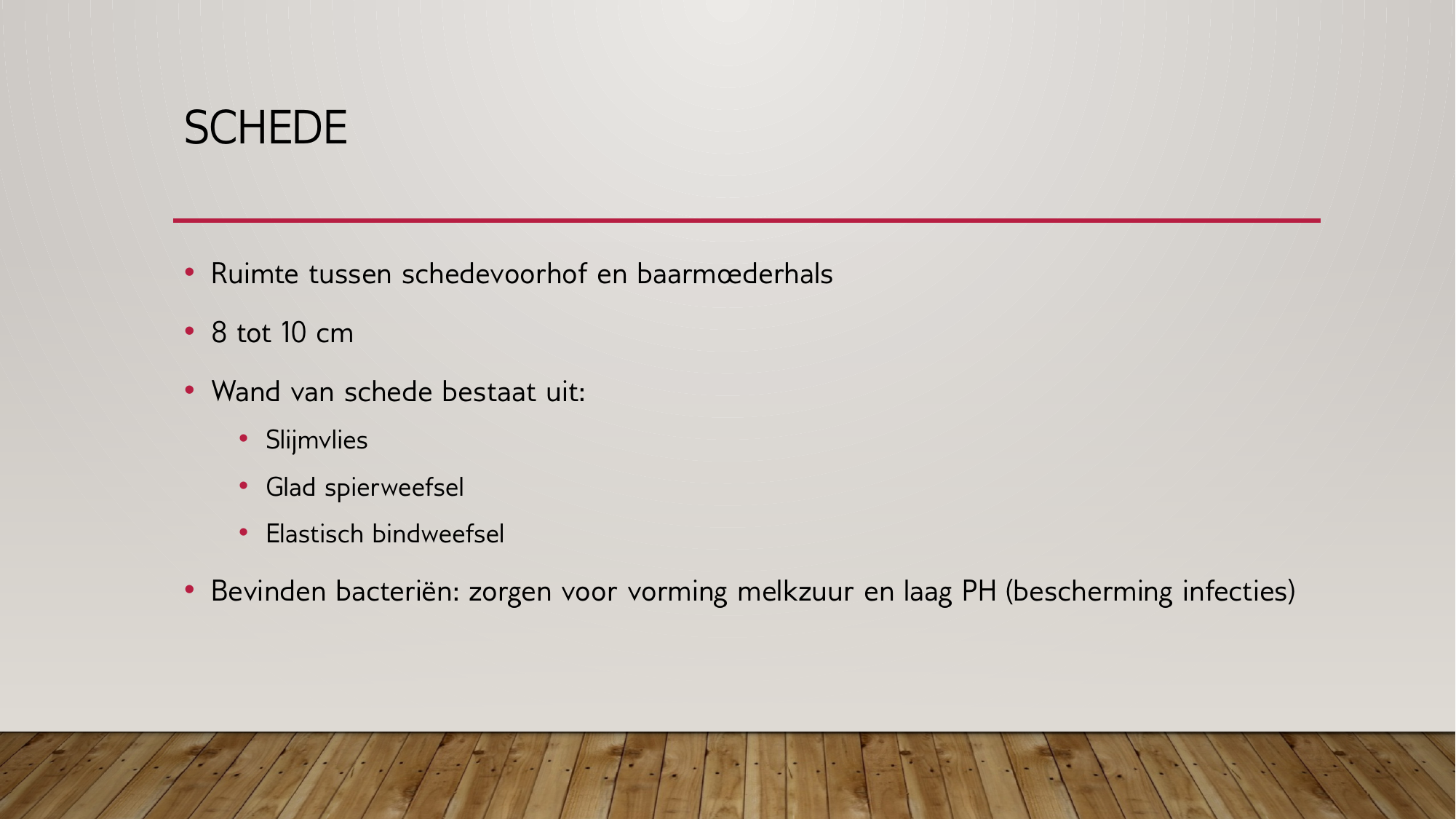

# Schede
Ruimte tussen schedevoorhof en baarmoederhals
8 tot 10 cm
Wand van schede bestaat uit:
Slijmvlies
Glad spierweefsel
Elastisch bindweefsel
Bevinden bacteriën: zorgen voor vorming melkzuur en laag PH (bescherming infecties)